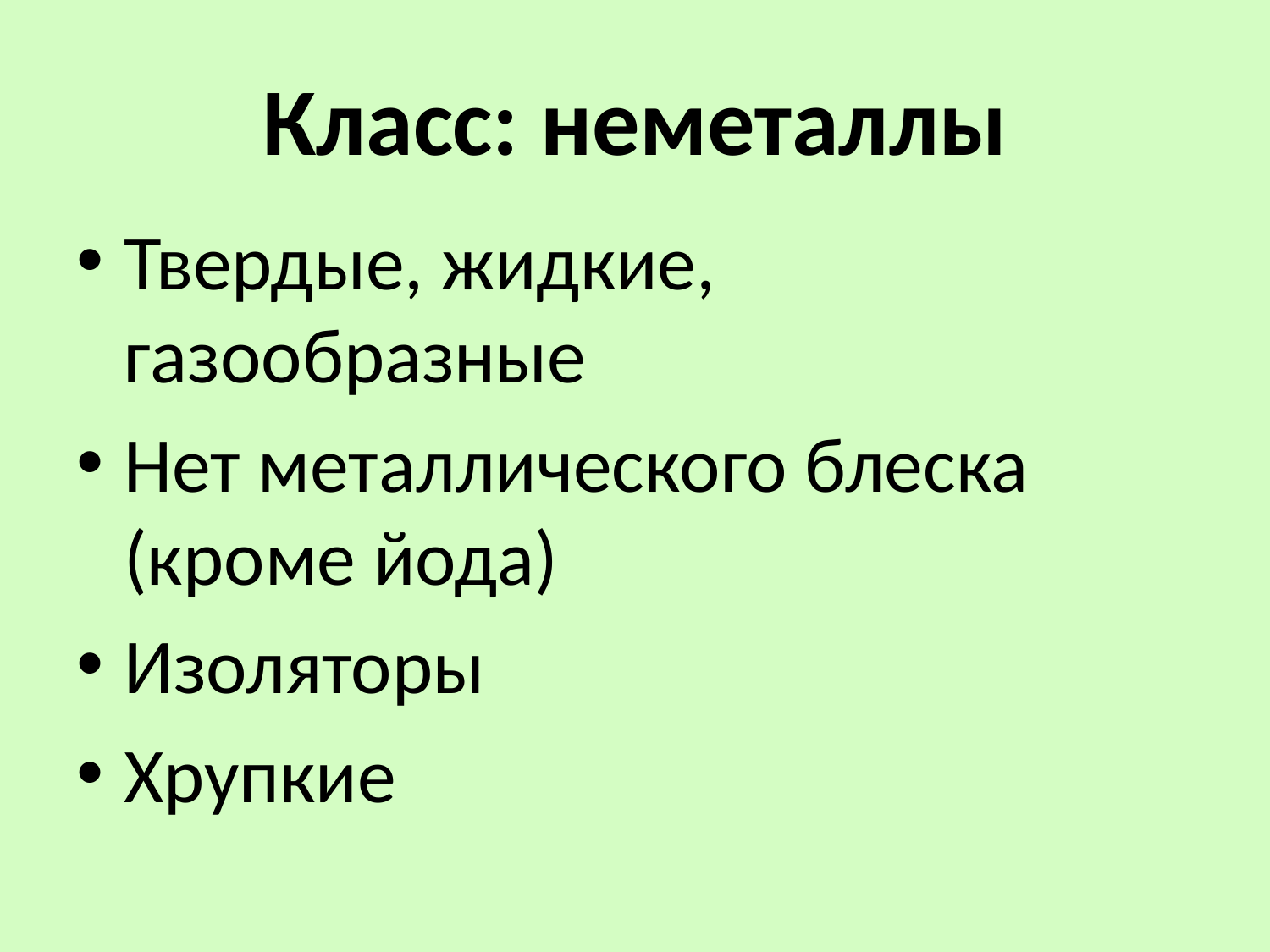

# Класс: неметаллы
Твердые, жидкие, газообразные
Нет металлического блеска (кроме йода)
Изоляторы
Хрупкие